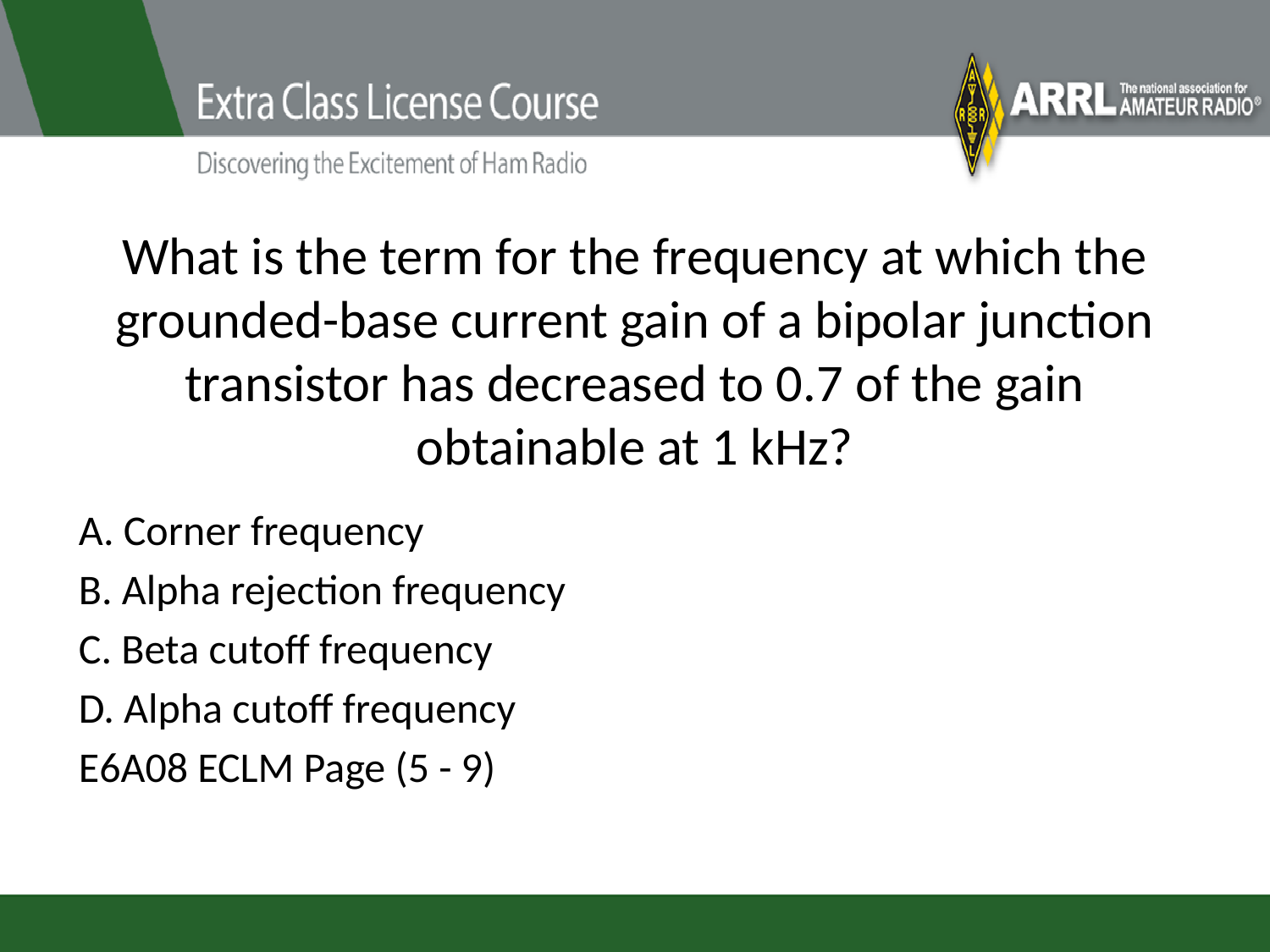

# What is the term for the frequency at which the grounded-base current gain of a bipolar junction transistor has decreased to 0.7 of the gain obtainable at 1 kHz?
A. Corner frequency
B. Alpha rejection frequency
C. Beta cutoff frequency
D. Alpha cutoff frequency
E6A08 ECLM Page (5 - 9)